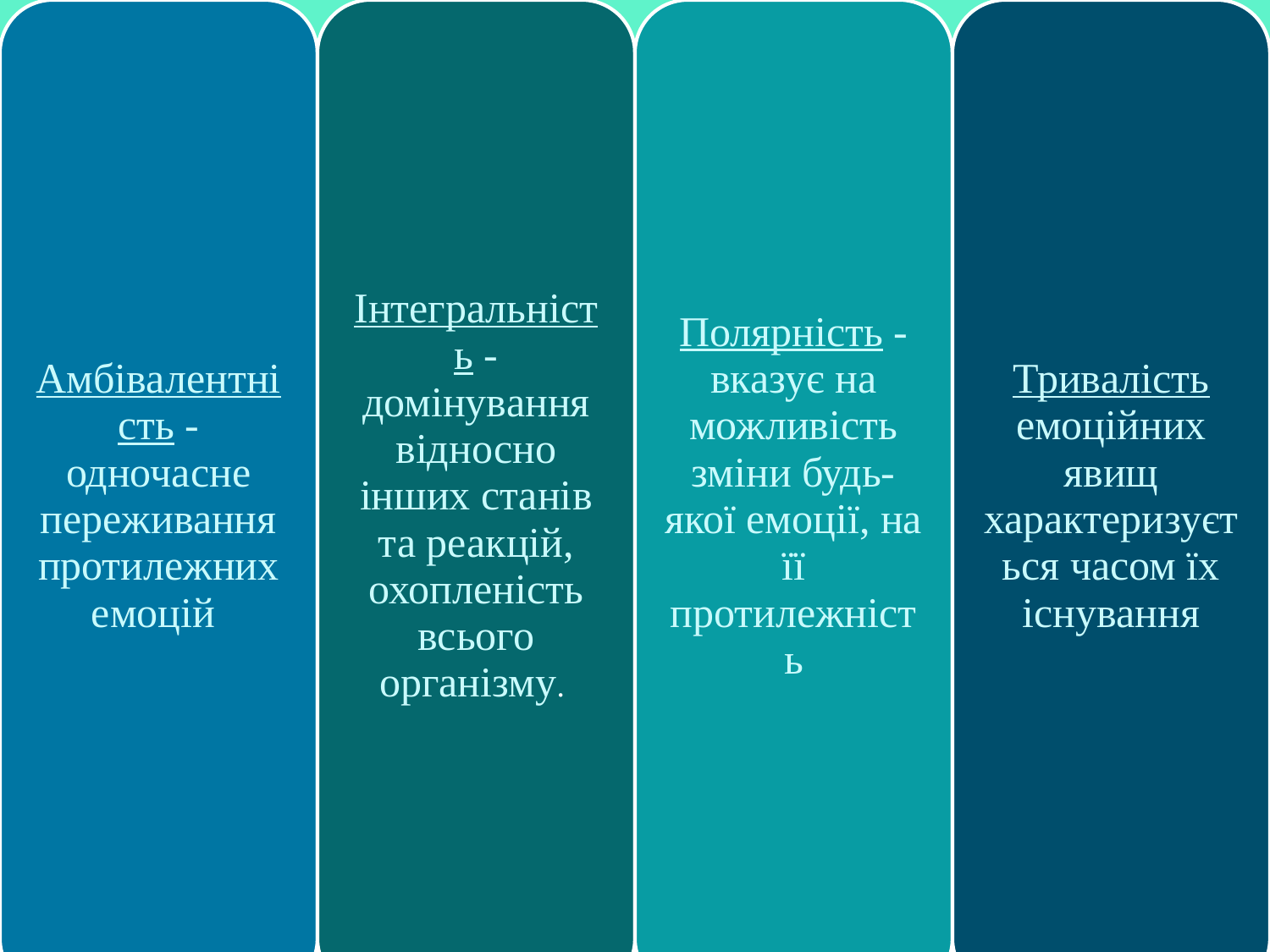

Тривалість емоційних явищ характеризується часом їх існування
Полярність -вказує на можливість зміни будь-якої емоції, на її протилежність
Інтегральність - домінування відносно інших станів та реакцій, охопленість всього організму.
Амбівалентність - одночасне переживання протилежних емоцій
#